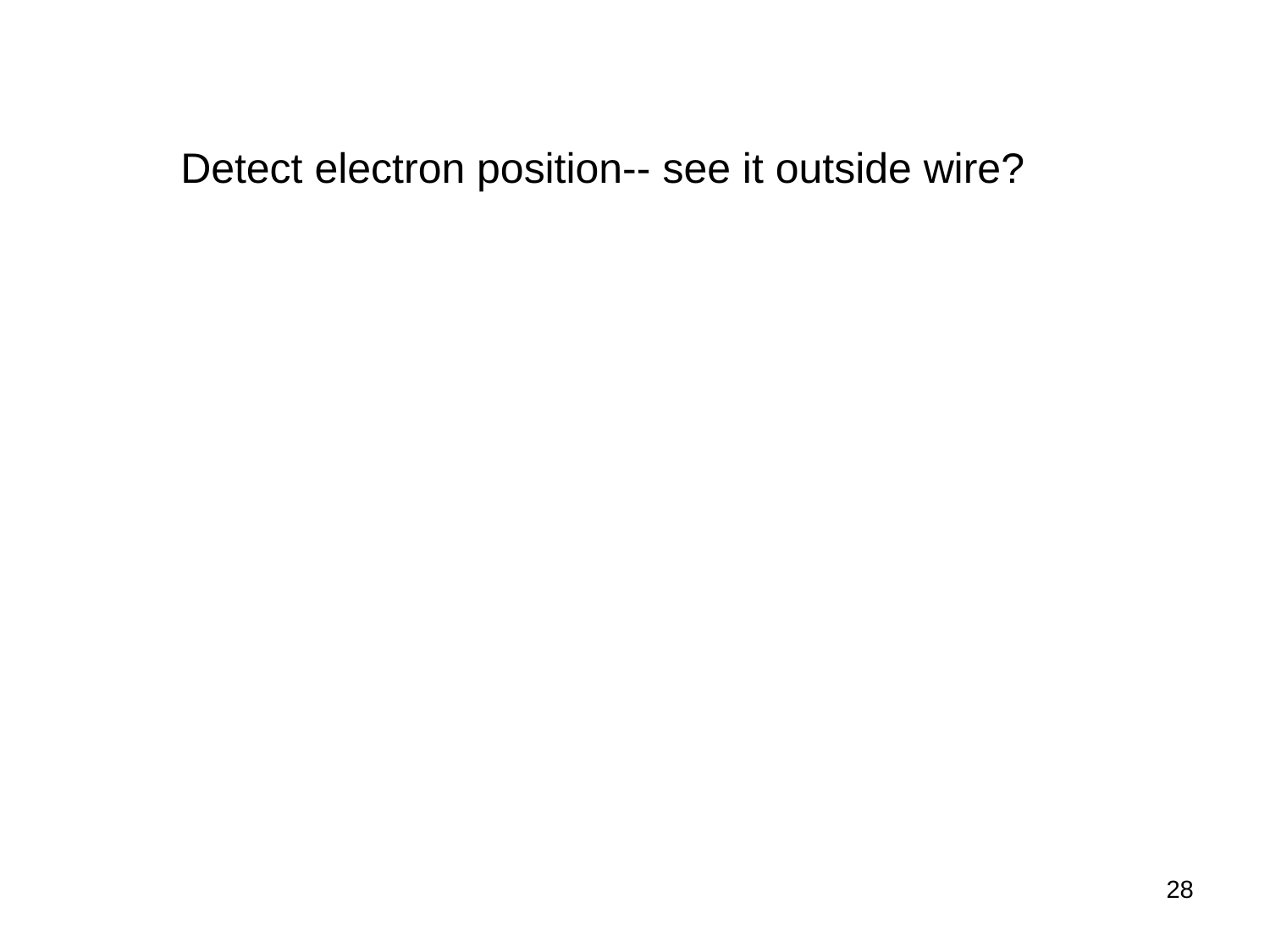

Detect electron position-- see it outside wire?
28